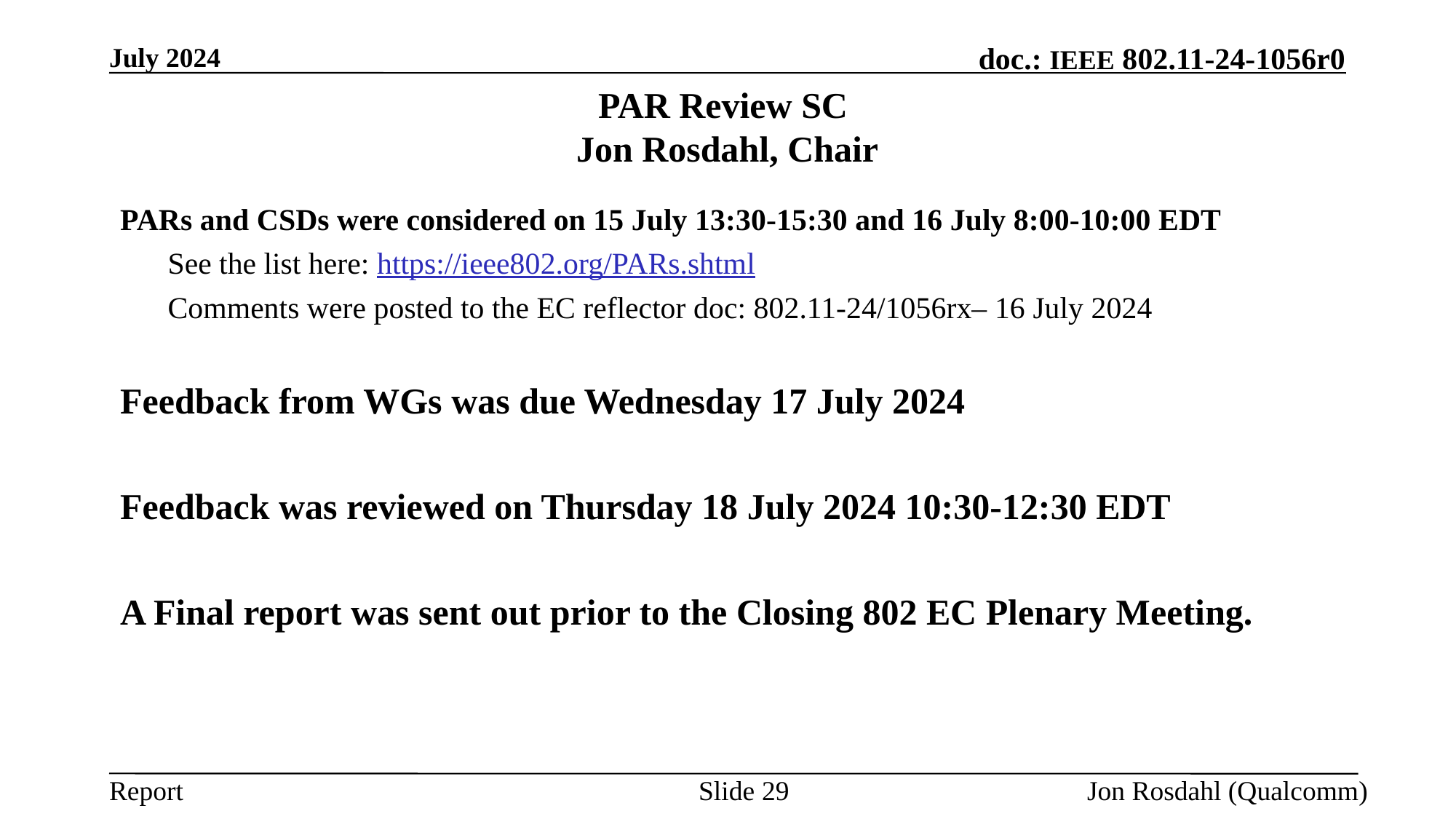

July 2024
# PAR Review SC Jon Rosdahl, Chair
PARs and CSDs were considered on 15 July 13:30-15:30 and 16 July 8:00-10:00 EDT
See the list here: https://ieee802.org/PARs.shtml
Comments were posted to the EC reflector doc: 802.11-24/1056rx– 16 July 2024

Feedback from WGs was due Wednesday 17 July 2024

Feedback was reviewed on Thursday 18 July 2024 10:30-12:30 EDT

A Final report was sent out prior to the Closing 802 EC Plenary Meeting.

Slide 29
Jon Rosdahl (Qualcomm)